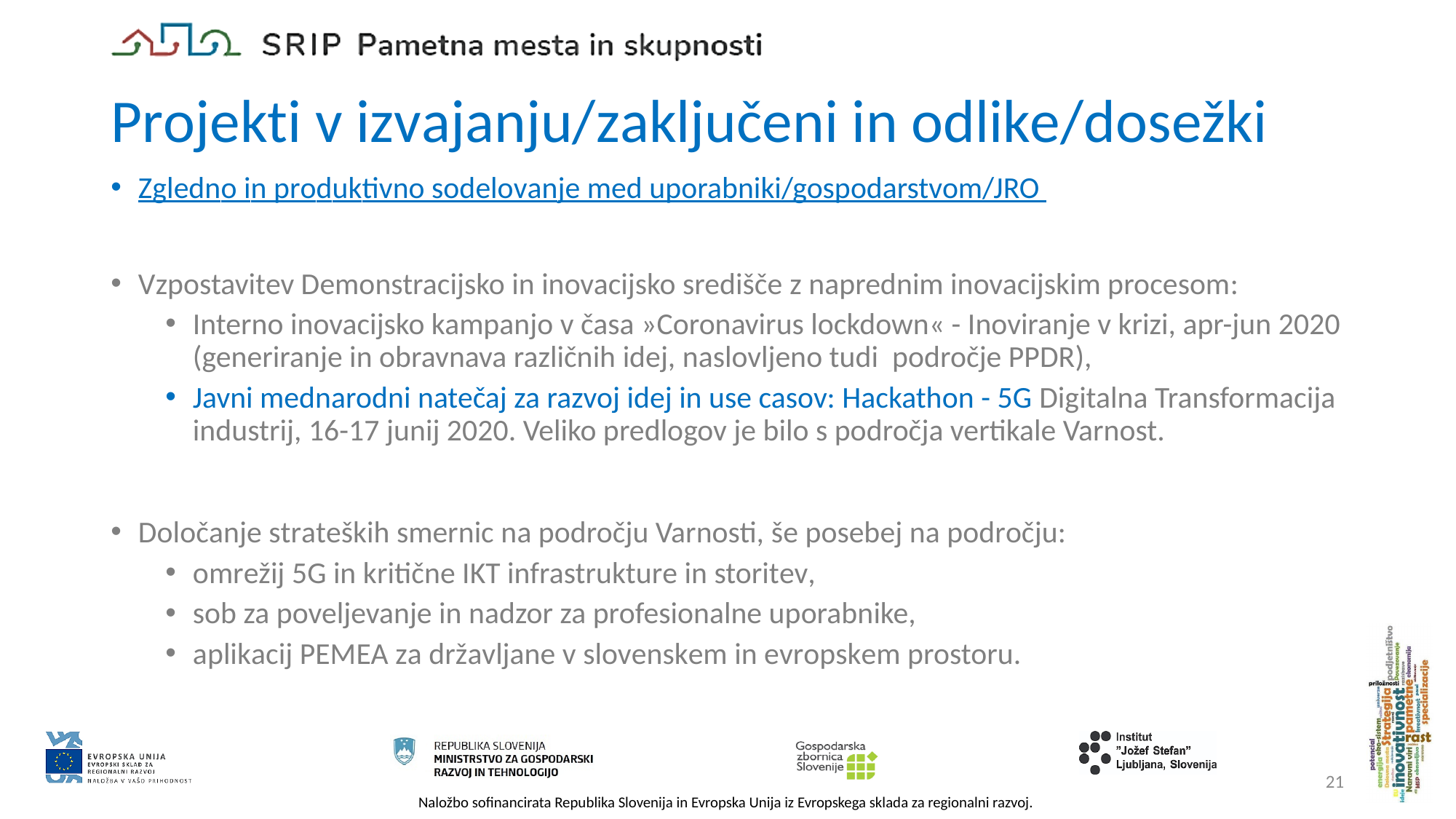

# Projekti v izvajanju/zaključeni in odlike/dosežki
Zgledno in produktivno sodelovanje med uporabniki/gospodarstvom/JRO

Vzpostavitev Demonstracijsko in inovacijsko središče z naprednim inovacijskim procesom:
Interno inovacijsko kampanjo v časa »Coronavirus lockdown« - Inoviranje v krizi, apr-jun 2020 (generiranje in obravnava različnih idej, naslovljeno tudi  področje PPDR),
Javni mednarodni natečaj za razvoj idej in use casov: Hackathon - 5G Digitalna Transformacija industrij, 16-17 junij 2020. Veliko predlogov je bilo s področja vertikale Varnost.

Določanje strateških smernic na področju Varnosti, še posebej na področju:
omrežij 5G in kritične IKT infrastrukture in storitev,
sob za poveljevanje in nadzor za profesionalne uporabnike,
aplikacij PEMEA za državljane v slovenskem in evropskem prostoru.

21